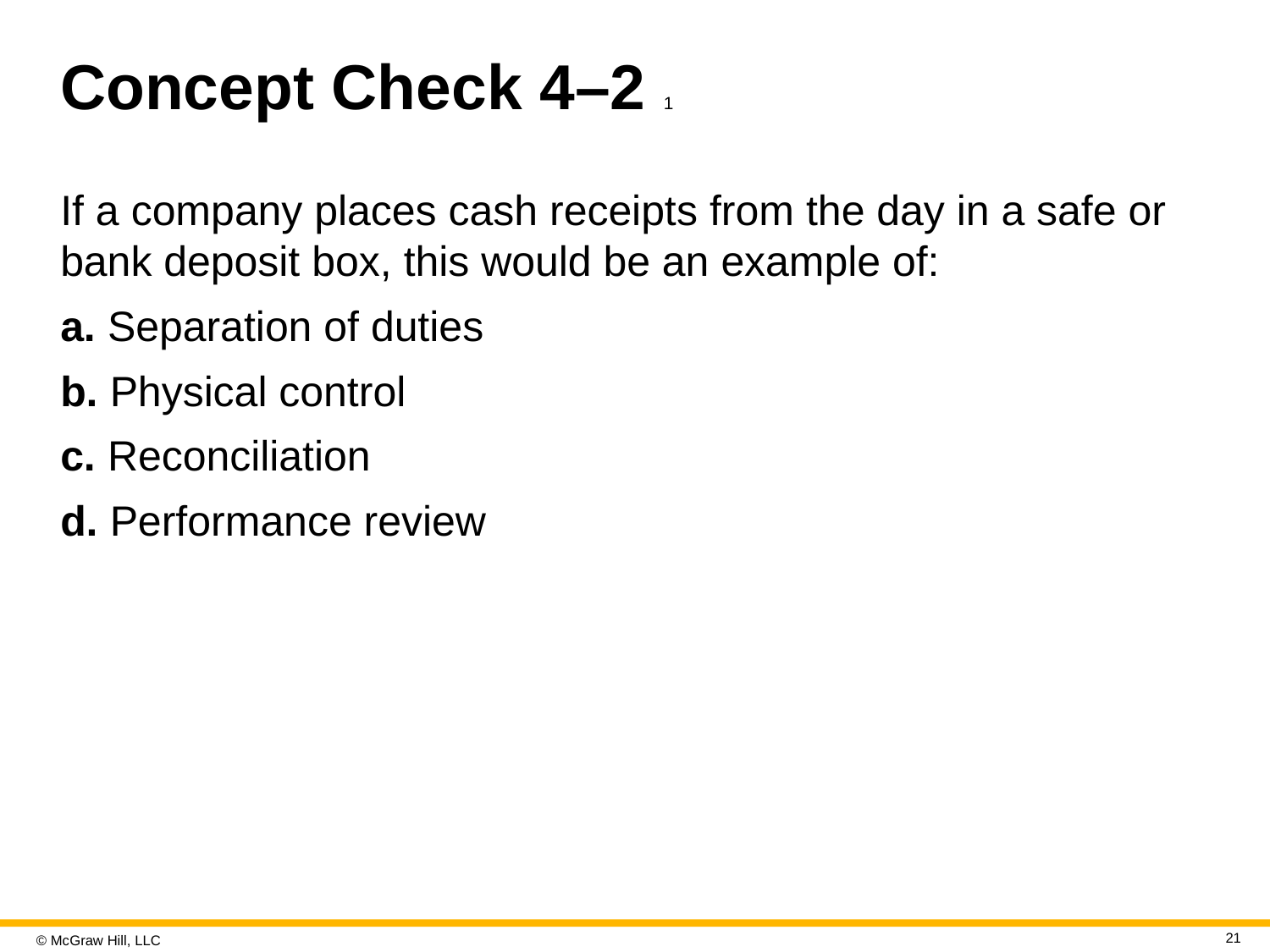

# Concept Check 4–2 1
If a company places cash receipts from the day in a safe or bank deposit box, this would be an example of:
a. Separation of duties
b. Physical control
c. Reconciliation
d. Performance review
21